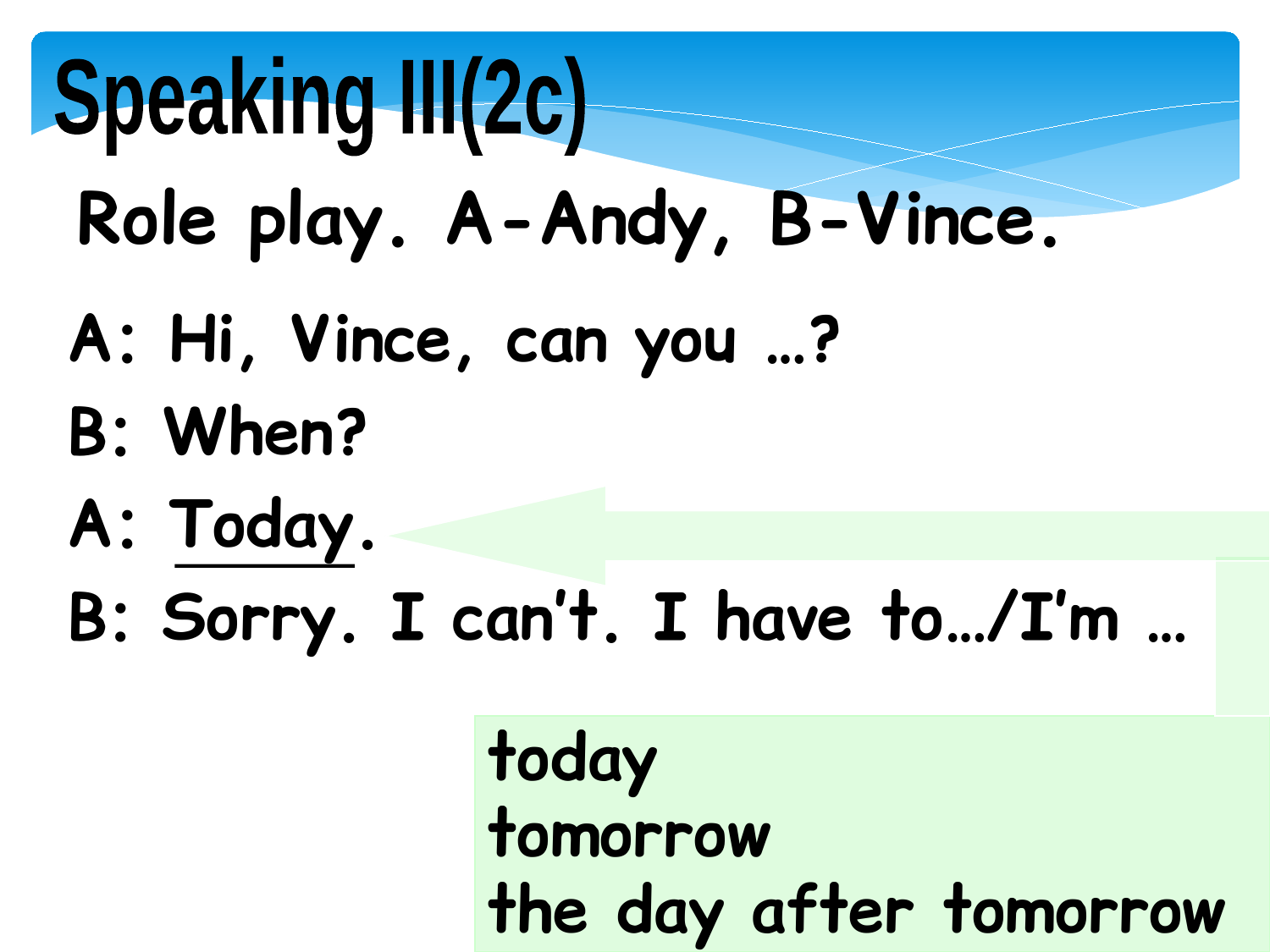

Speaking III(2c)
Role play. A-Andy, B-Vince.
A: Hi, Vince, can you …?
B: When?
A: Today.
B: Sorry. I can’t. I have to…/I’m …

today
tomorrow
the day after tomorrow